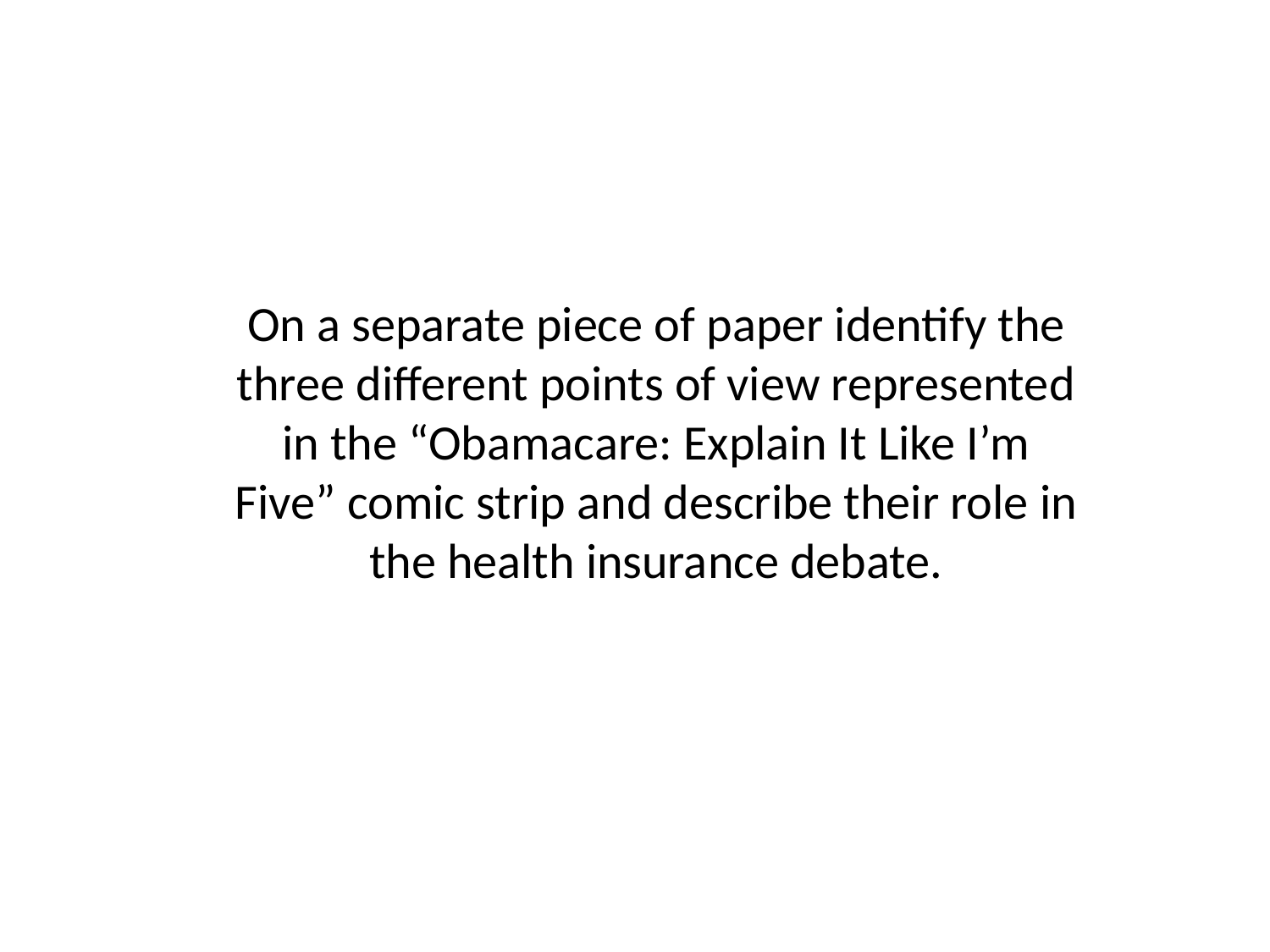

On a separate piece of paper identify the three different points of view represented in the “Obamacare: Explain It Like I’m Five” comic strip and describe their role in the health insurance debate.